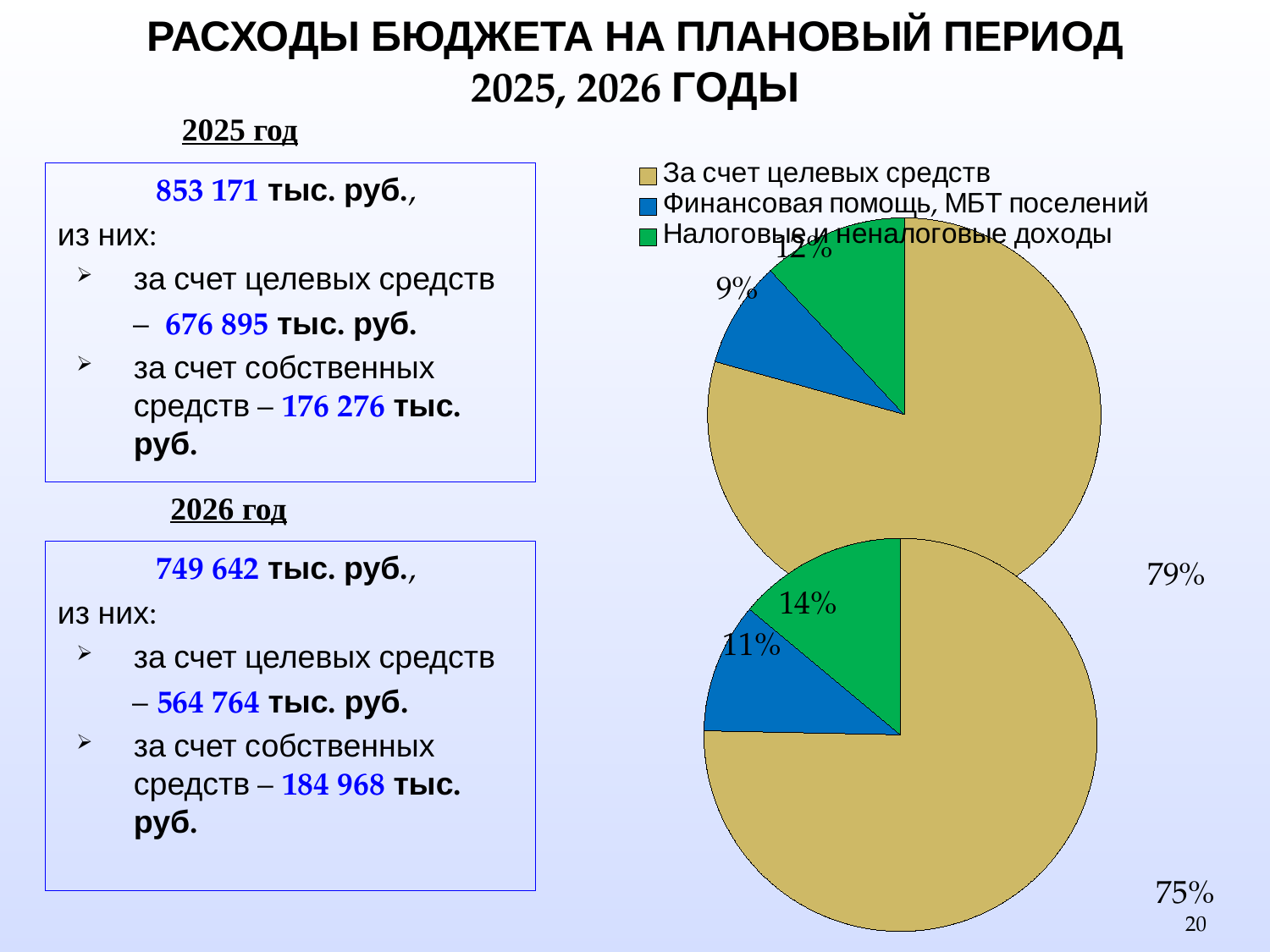

РАСХОДЫ БЮДЖЕТА НА ПЛАНОВЫЙ ПЕРИОД
2025, 2026 ГОДЫ
2025 год

[unsupported chart]

853 171 тыс. руб.,
из них:
за счет целевых средств
	–  676 895 тыс. руб.
за счет собственных средств – 176 276 тыс. руб.

[unsupported chart]

2026 год
749 642 тыс. руб.,
из них:
за счет целевых средств
       – 564 764 тыс. руб.
за счет собственных средств – 184 968 тыс. руб.

20